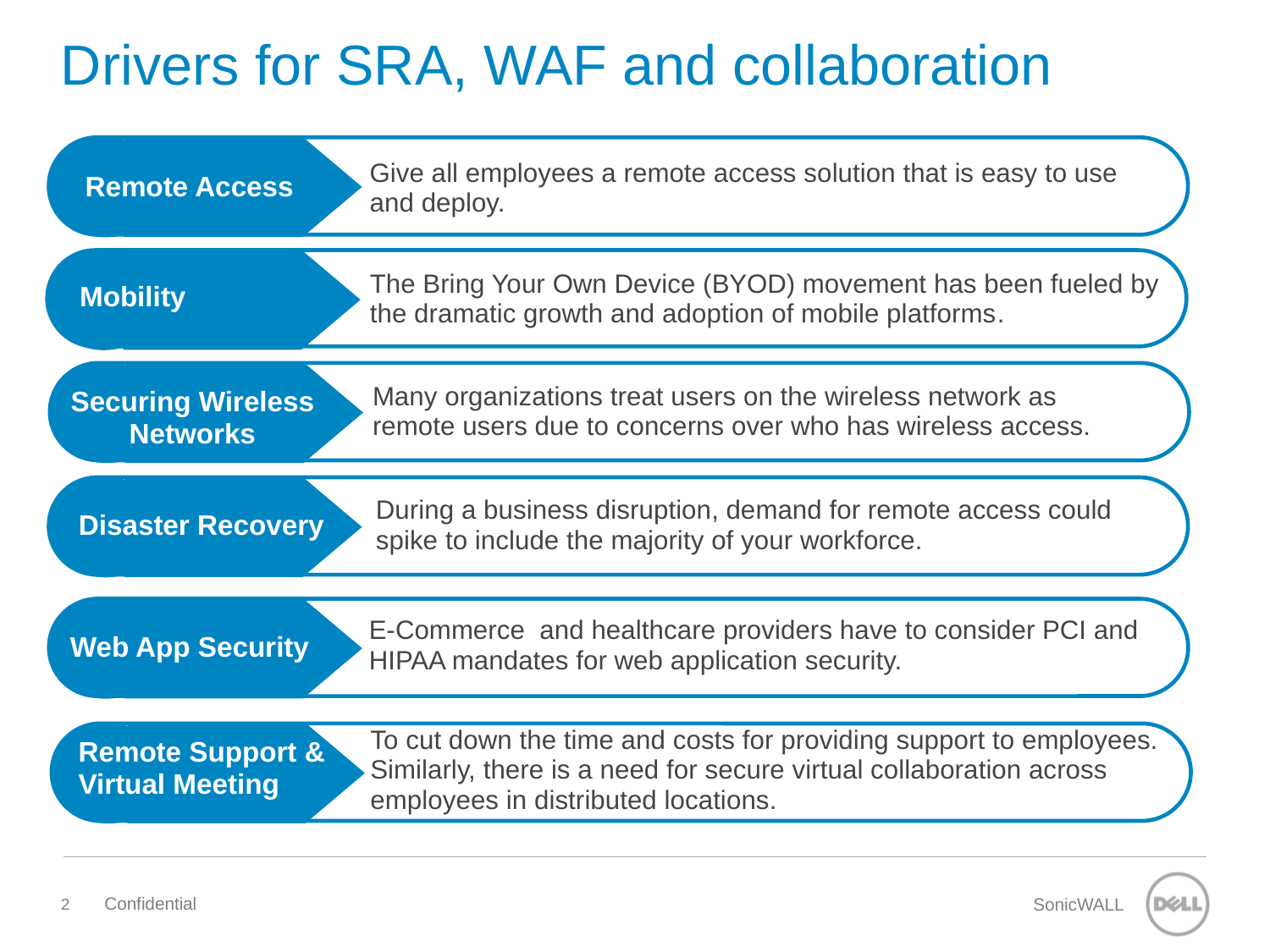

# Drivers for SRA, WAF and collaboration

Give all employees a remote access solution that is easy to use and deploy.
Remote Access

The Bring Your Own Device (BYOD) movement has been fueled by the dramatic growth and adoption of mobile platforms.

Mobility

Many organizations treat users on the wireless network as remote users due to concerns over who has wireless access.
Securing Wireless Networks

During a business disruption, demand for remote access could spike to include the majority of your workforce.
Disaster Recovery

E-Commerce  and healthcare providers have to consider PCI and HIPAA mandates for web application security.
Web App Security
To cut down the time and costs for providing support to employees. Similarly, there is a need for secure virtual collaboration across employees in distributed locations.

Remote Support & Virtual Meeting